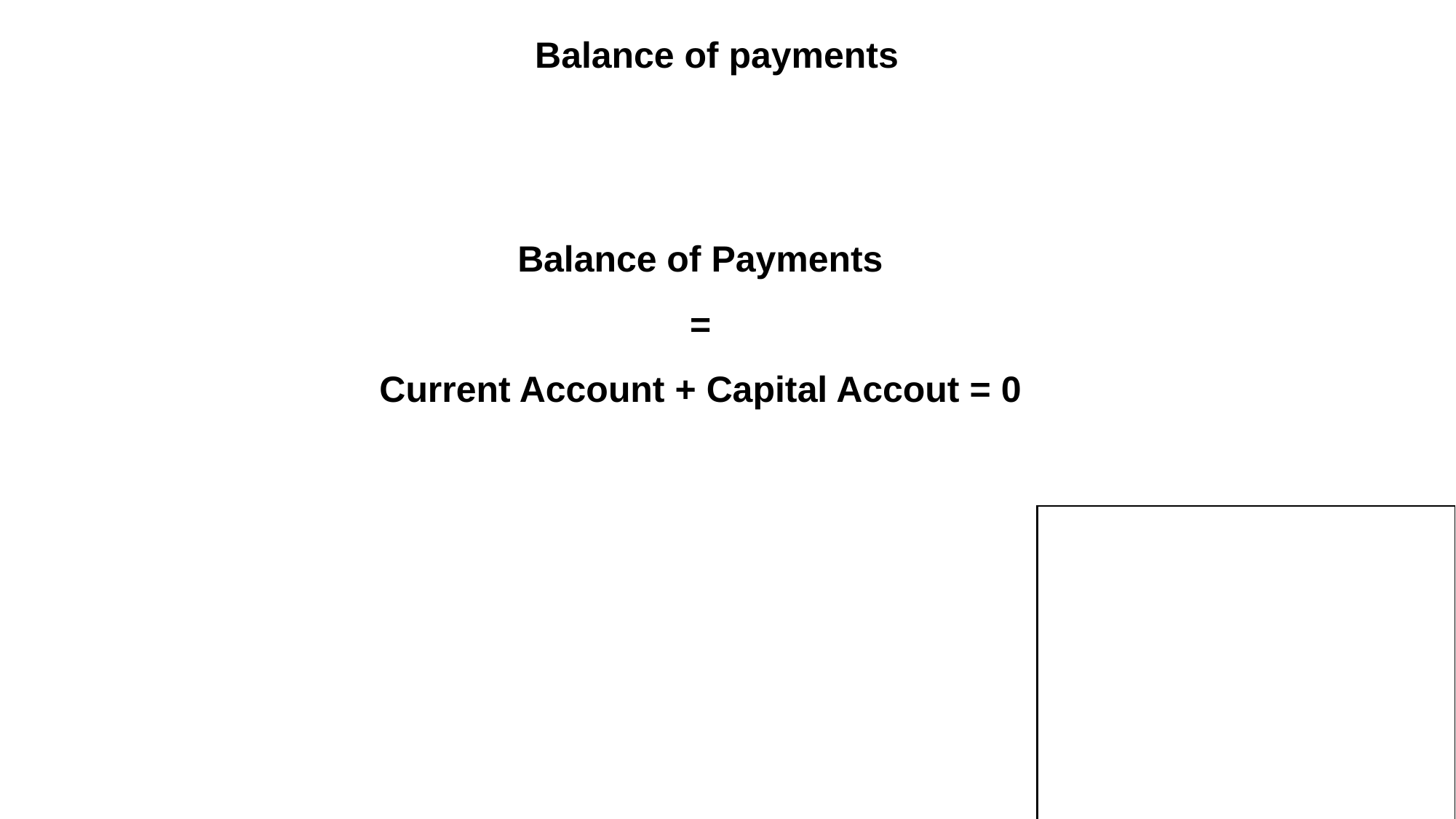

Balance of payments

Balance of Payments
=
Current Account + Capital Accout = 0